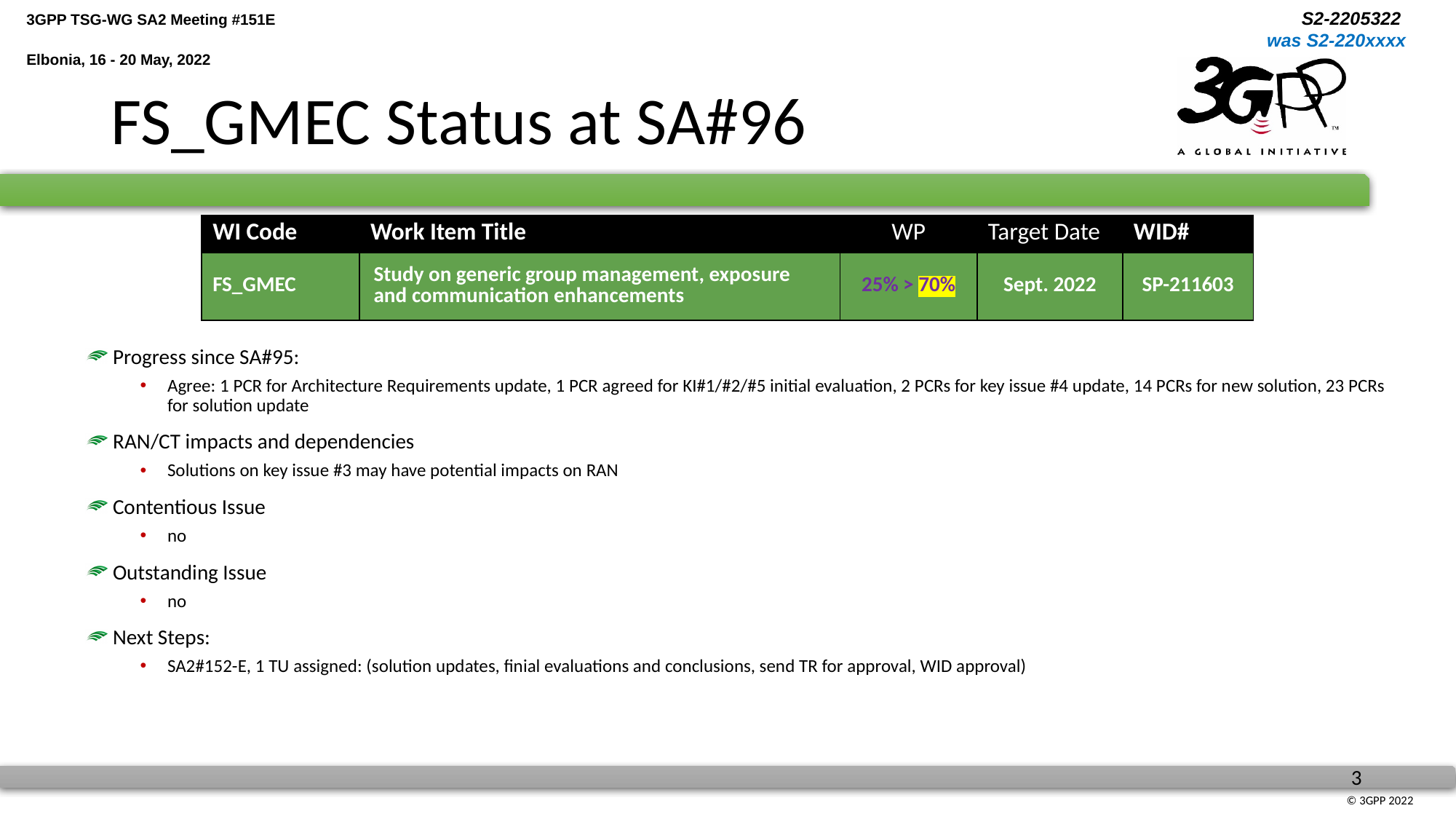

# FS_GMEC Status at SA#96
| WI Code | Work Item Title | WP | Target Date | WID# |
| --- | --- | --- | --- | --- |
| FS\_GMEC | Study on generic group management, exposure and communication enhancements | 25% > 70% | Sept. 2022 | SP-211603 |
Progress since SA#95:
Agree: 1 PCR for Architecture Requirements update, 1 PCR agreed for KI#1/#2/#5 initial evaluation, 2 PCRs for key issue #4 update, 14 PCRs for new solution, 23 PCRs for solution update
RAN/CT impacts and dependencies
Solutions on key issue #3 may have potential impacts on RAN
Contentious Issue
no
Outstanding Issue
no
Next Steps:
SA2#152-E, 1 TU assigned: (solution updates, finial evaluations and conclusions, send TR for approval, WID approval)